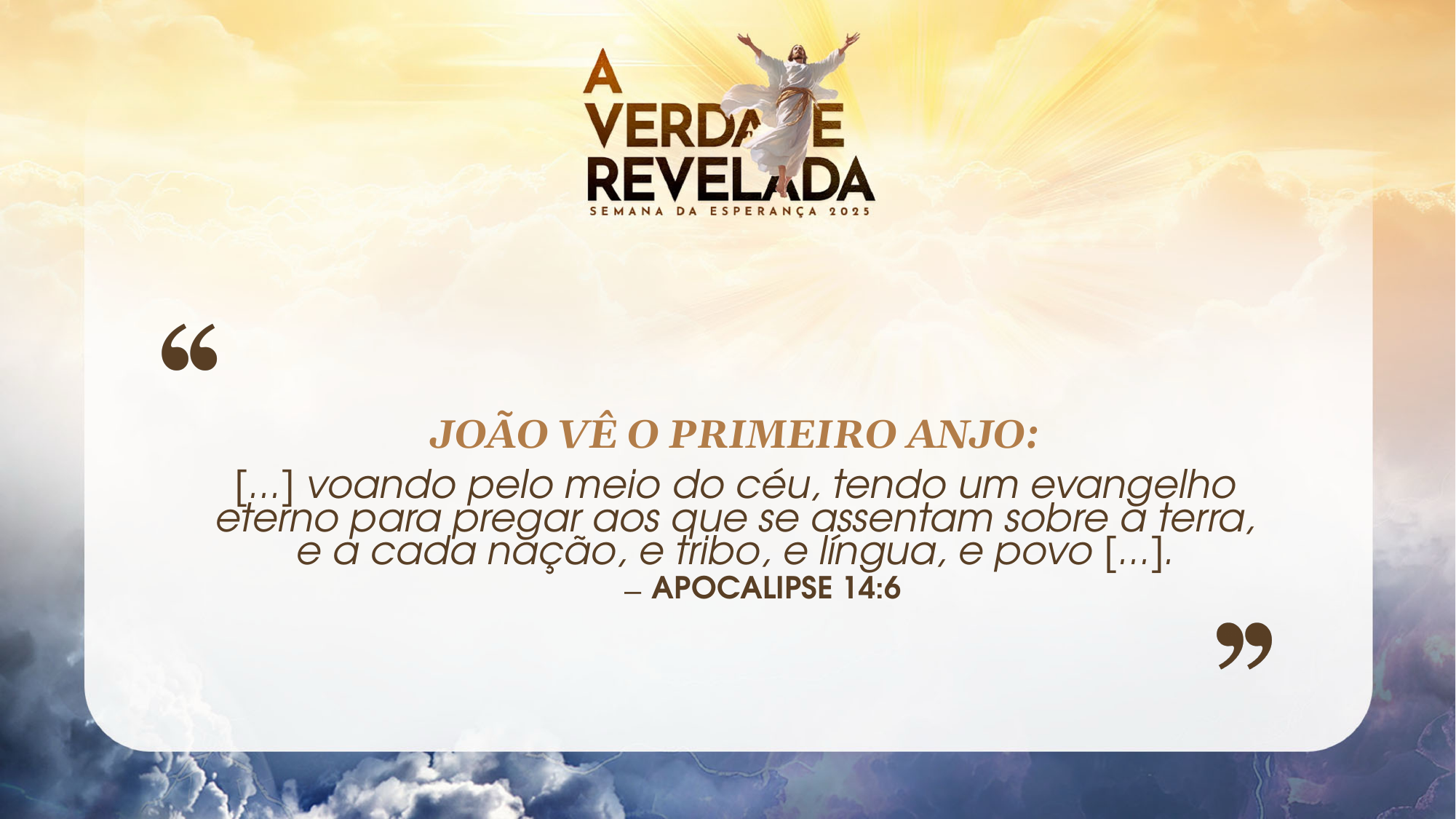

JOÃO VÊ O PRIMEIRO ANJO:
[...] voando pelo meio do céu, tendo um evangelho eterno para pregar aos que se assentam sobre a terra, e a cada nação, e tribo, e língua, e povo [...].
APOCALIPSE 14:6